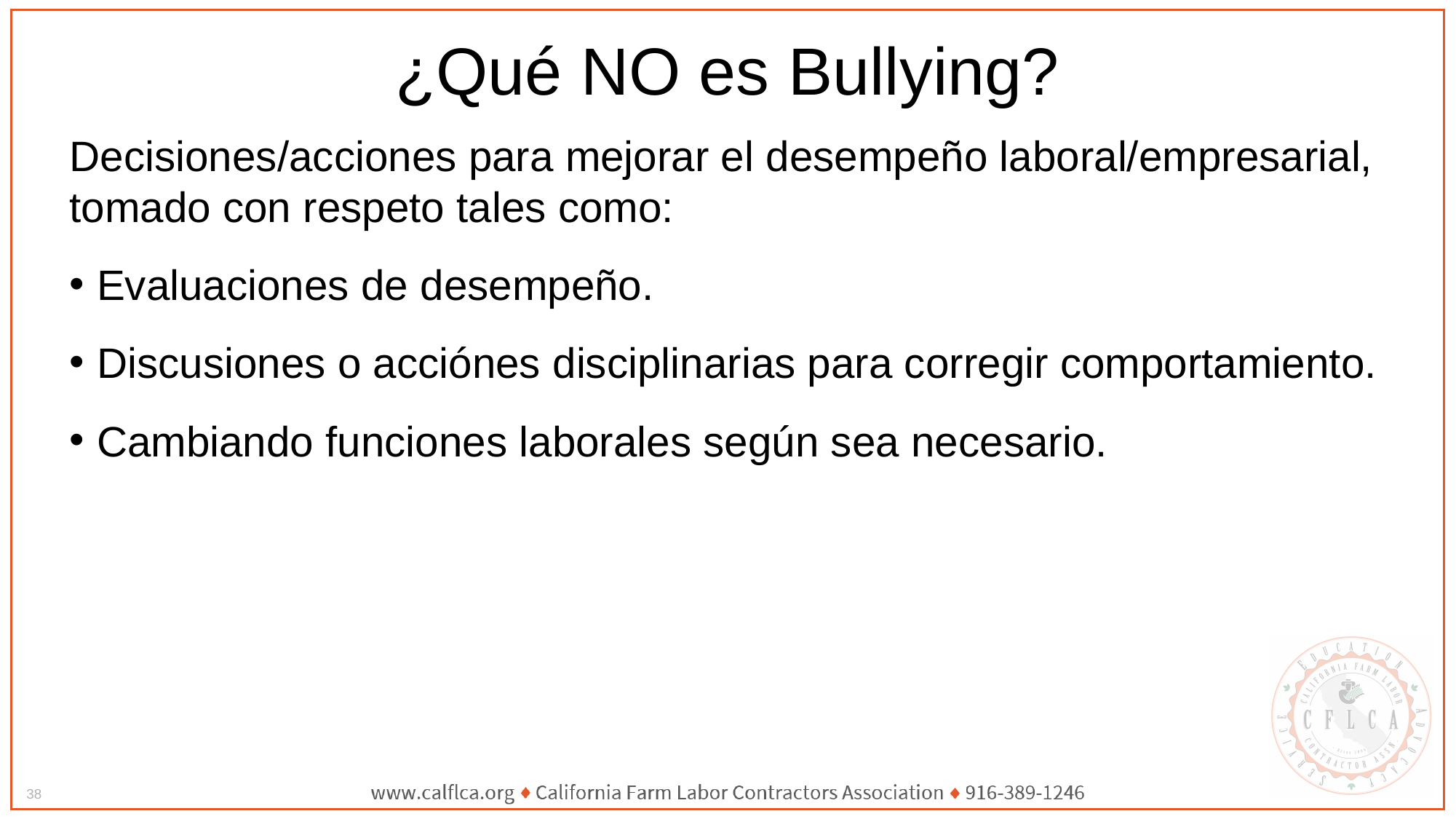

# ¿Qué NO es Bullying?
Decisiones/acciones para mejorar el desempeño laboral/empresarial, tomado con respeto tales como:
Evaluaciones de desempeño.
Discusiones o acciónes disciplinarias para corregir comportamiento.
Cambiando funciones laborales según sea necesario.

38